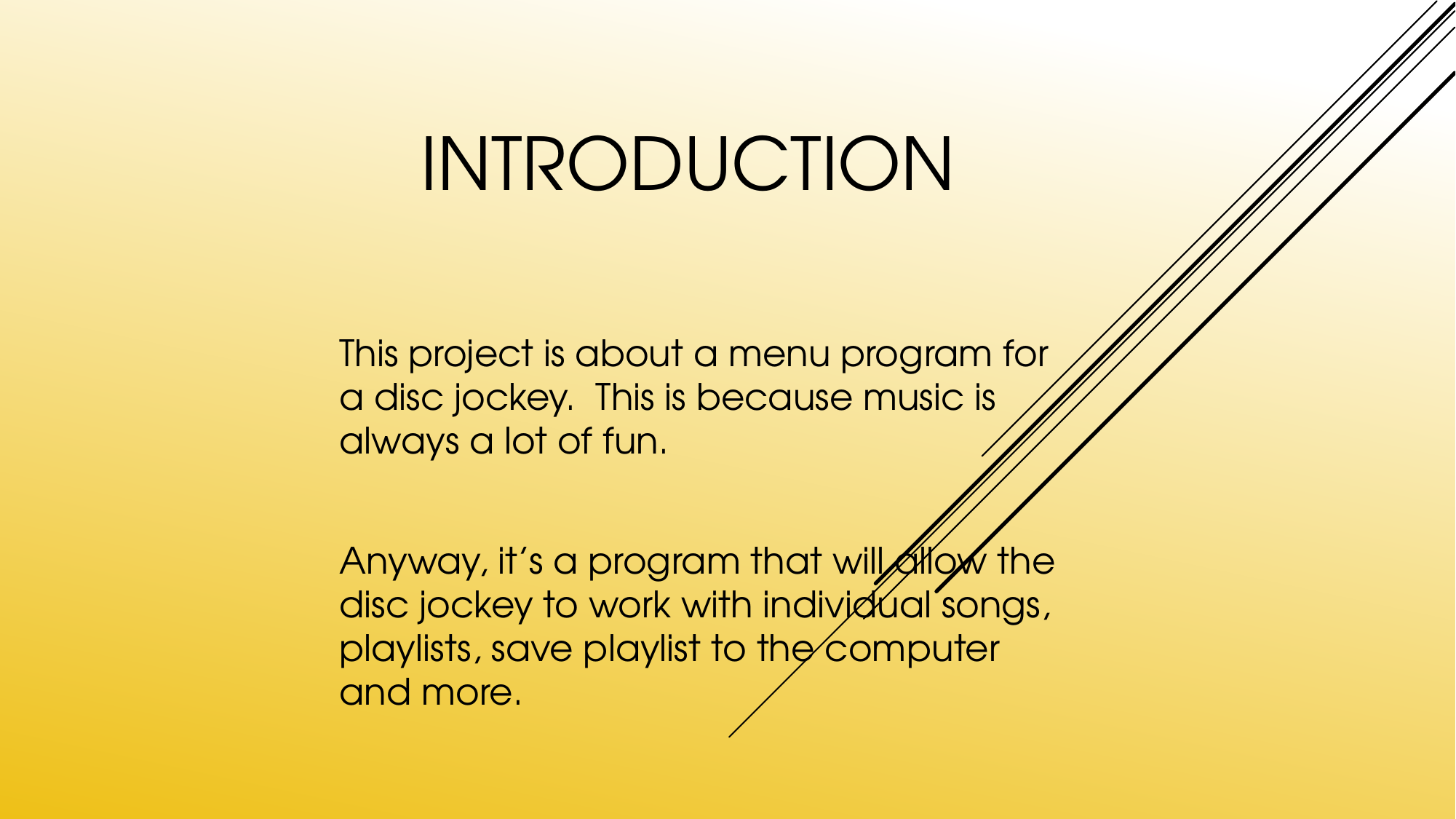

# Introduction
This project is about a menu program for a disc jockey.  This is because music is always a lot of fun.

Anyway, it’s a program that will allow the disc jockey to work with individual songs, playlists, save playlist to the computer and more.